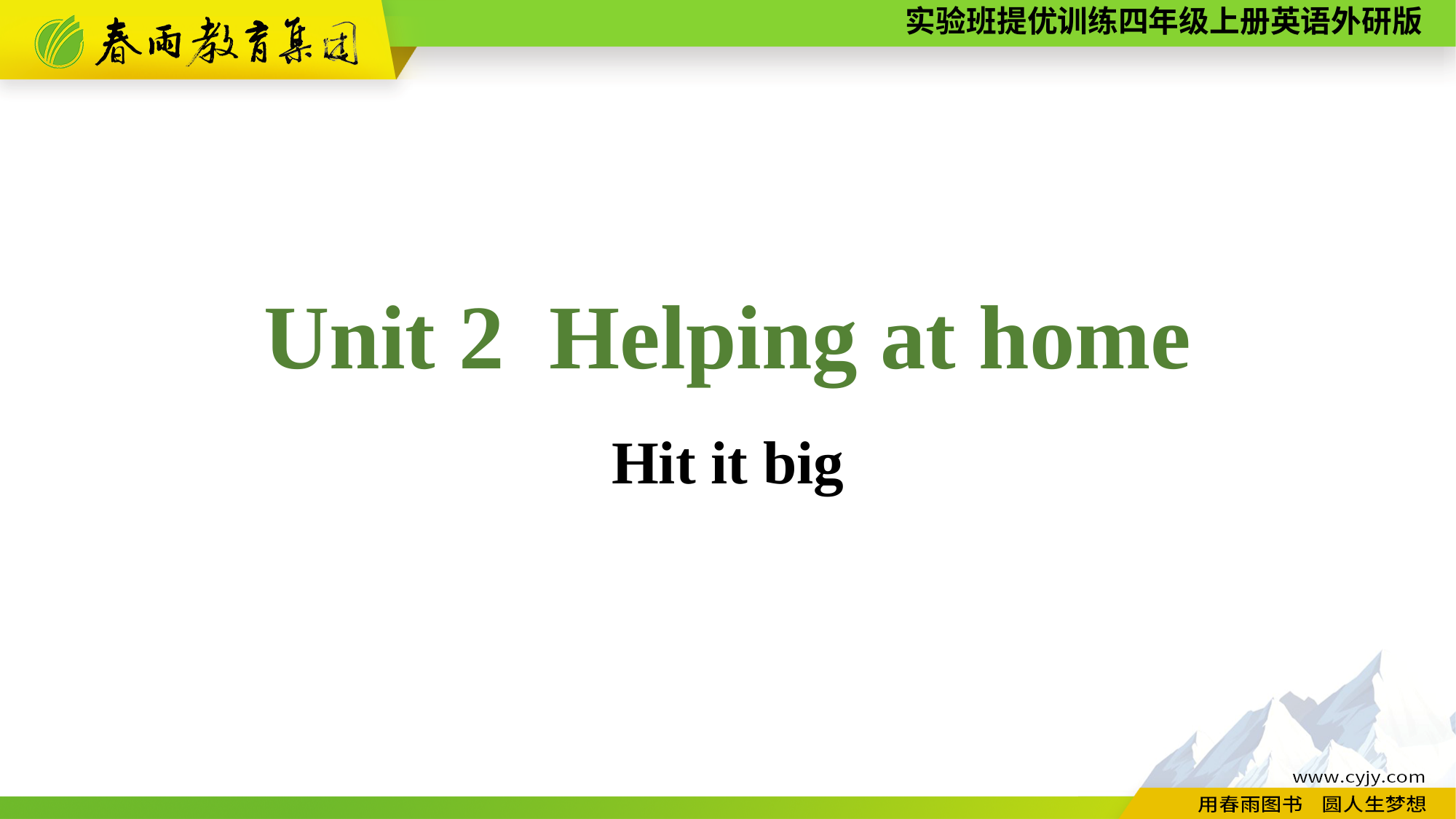

Unit 2  Helping at home
Hit it big